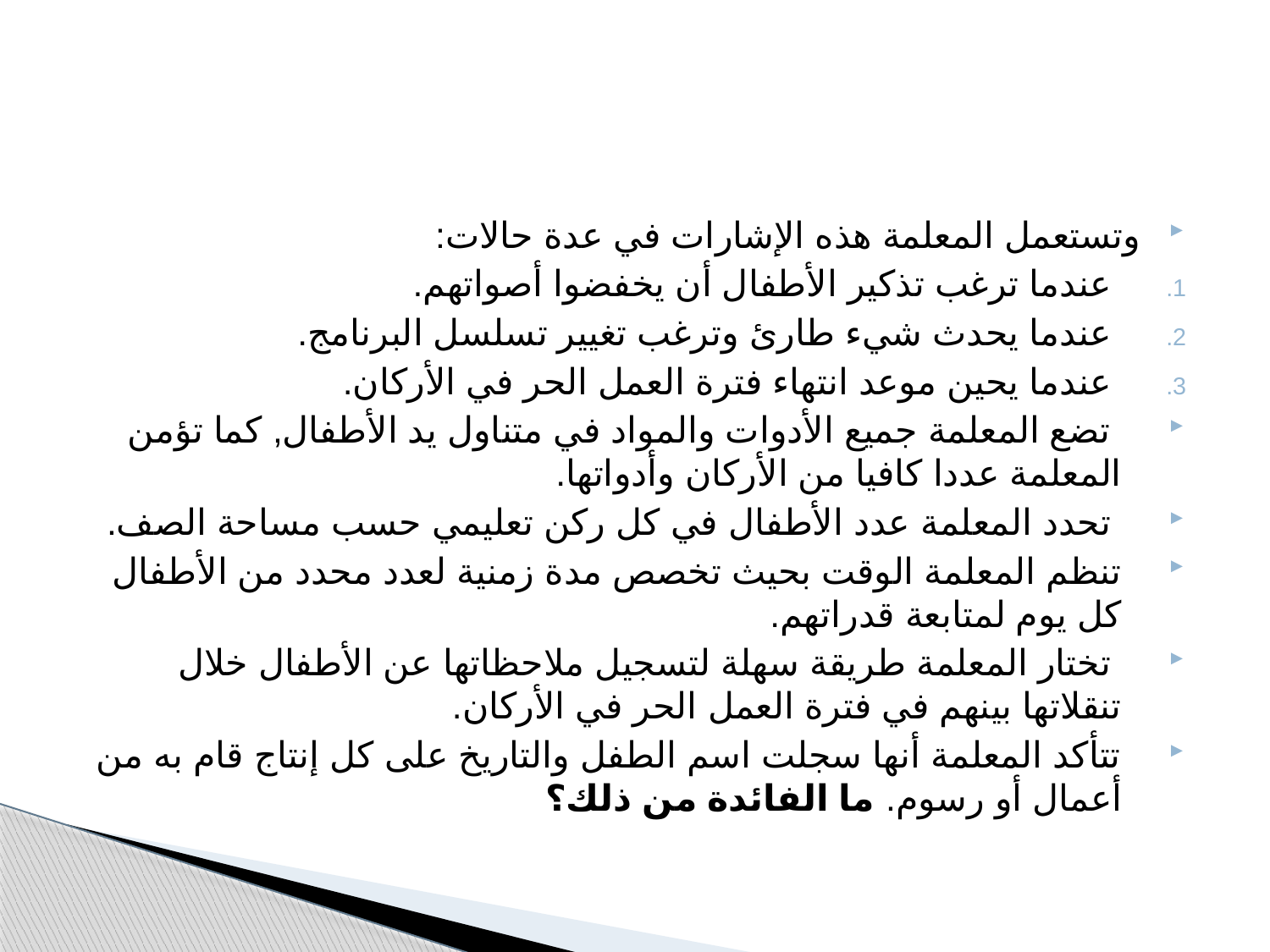

#
 وتستعمل المعلمة هذه الإشارات في عدة حالات:
 عندما ترغب تذكير الأطفال أن يخفضوا أصواتهم.
 عندما يحدث شيء طارئ وترغب تغيير تسلسل البرنامج.
 عندما يحين موعد انتهاء فترة العمل الحر في الأركان.
 تضع المعلمة جميع الأدوات والمواد في متناول يد الأطفال, كما تؤمن المعلمة عددا كافيا من الأركان وأدواتها.
 تحدد المعلمة عدد الأطفال في كل ركن تعليمي حسب مساحة الصف.
تنظم المعلمة الوقت بحيث تخصص مدة زمنية لعدد محدد من الأطفال كل يوم لمتابعة قدراتهم.
 تختار المعلمة طريقة سهلة لتسجيل ملاحظاتها عن الأطفال خلال تنقلاتها بينهم في فترة العمل الحر في الأركان.
تتأكد المعلمة أنها سجلت اسم الطفل والتاريخ على كل إنتاج قام به من أعمال أو رسوم. ما الفائدة من ذلك؟